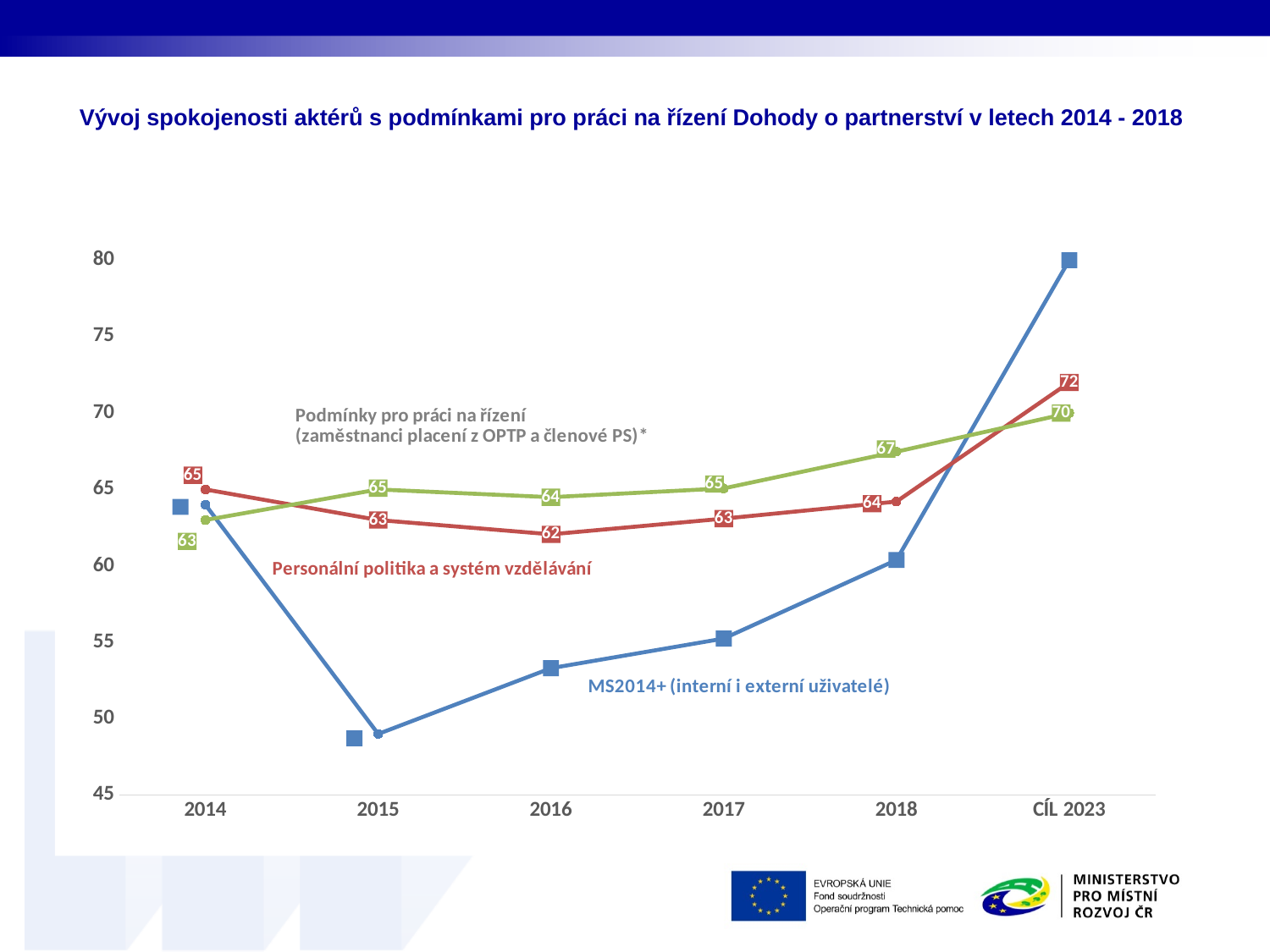

# Vývoj spokojenosti aktérů s podmínkami pro práci na řízení Dohody o partnerství v letech 2014 - 2018

### Chart

| Category | Spokojenost zaměstnanců implementační struktury a příjemců a žadatelů s monitorovacím systémem  | Spokojenost s personální politikou a se systémem vzdělávání
 | Spokojenost relevantních aktérů s podmínkami pro práci na řízení*
 |
|---|---|---|---|
| 2014 | 64.0 | 65.0 | 63.0 |
| 2015 | 49.0 | 63.0 | 65.0 |
| 2016 | 53.30248794290973 | 62.06524287158015 | 64.49301613773054 |
| 2017 | 55.242959008171354 | 63.09201750061967 | 65.06887291350401 |
| 2018 | 60.38265149182715 | 64.2051410411025 | 67.46889204179337 |
| CÍL 2023 | 80.0 | 72.0 | 70.0 |